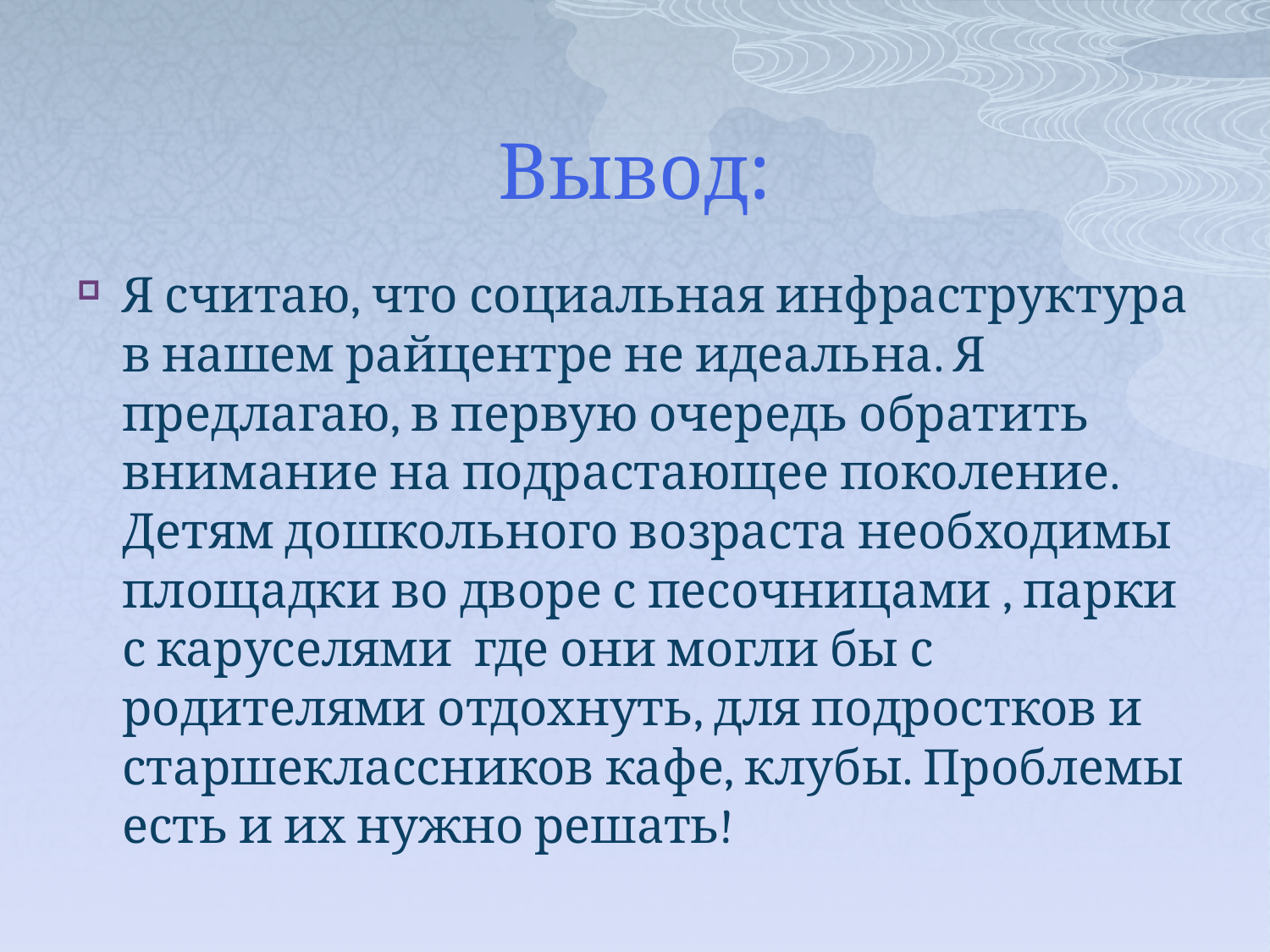

# Вывод:
Я считаю, что социальная инфраструктура в нашем райцентре не идеальна. Я предлагаю, в первую очередь обратить внимание на подрастающее поколение. Детям дошкольного возраста необходимы площадки во дворе с песочницами , парки с каруселями  где они могли бы с родителями отдохнуть, для подростков и старшеклассников кафе, клубы. Проблемы есть и их нужно решать!